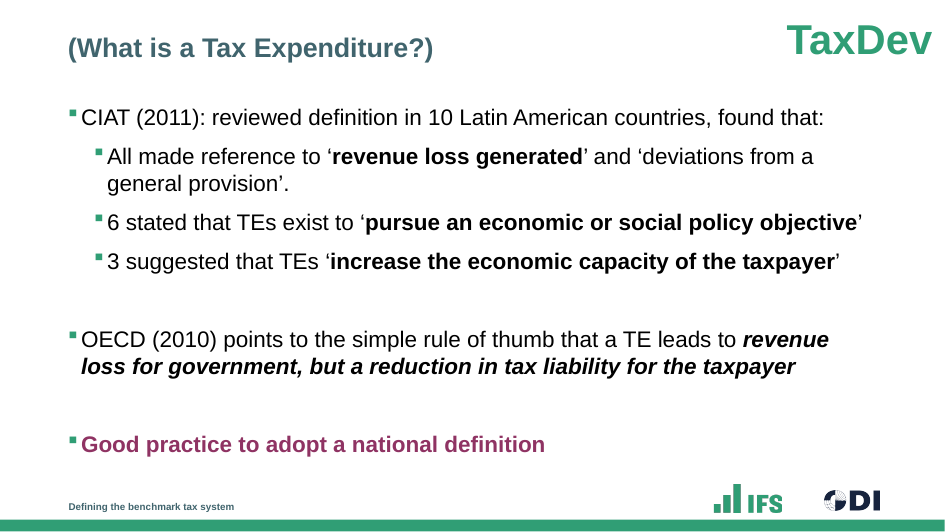

# (What is a Tax Expenditure?)
CIAT (2011): reviewed definition in 10 Latin American countries, found that:
All made reference to ‘revenue loss generated’ and ‘deviations from a general provision’.
6 stated that TEs exist to ‘pursue an economic or social policy objective’
3 suggested that TEs ‘increase the economic capacity of the taxpayer’

OECD (2010) points to the simple rule of thumb that a TE leads to revenue loss for government, but a reduction in tax liability for the taxpayer

Good practice to adopt a national definition

Defining the benchmark tax system